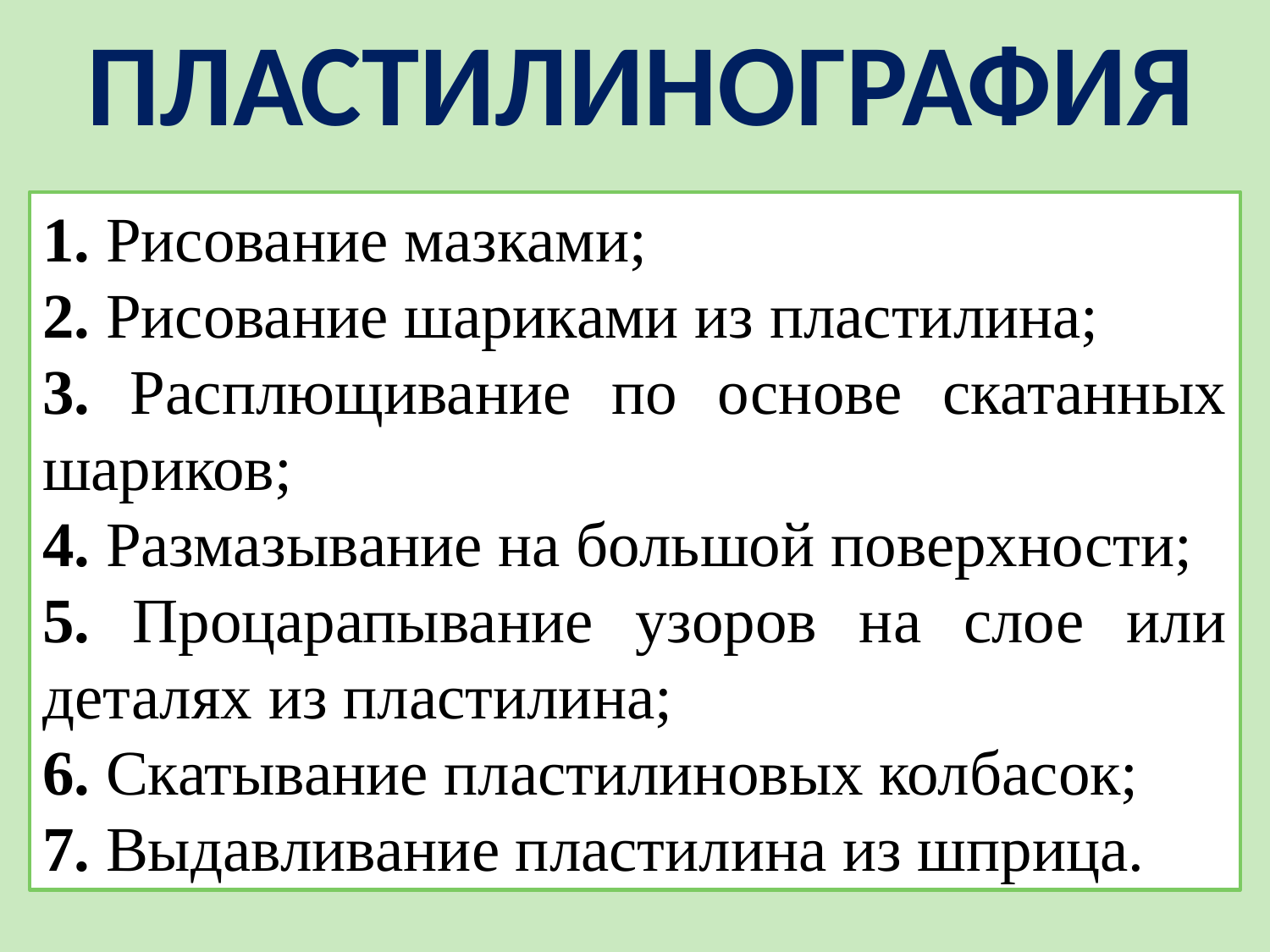

# ПЛАСТИЛИНОГРАФИЯ
1. Рисование мазками;
2. Рисование шариками из пластилина;
3. Расплющивание по основе скатанных шариков;
4. Размазывание на большой поверхности;
5. Процарапывание узоров на слое или деталях из пластилина;
6. Скатывание пластилиновых колбасок;
7. Выдавливание пластилина из шприца.